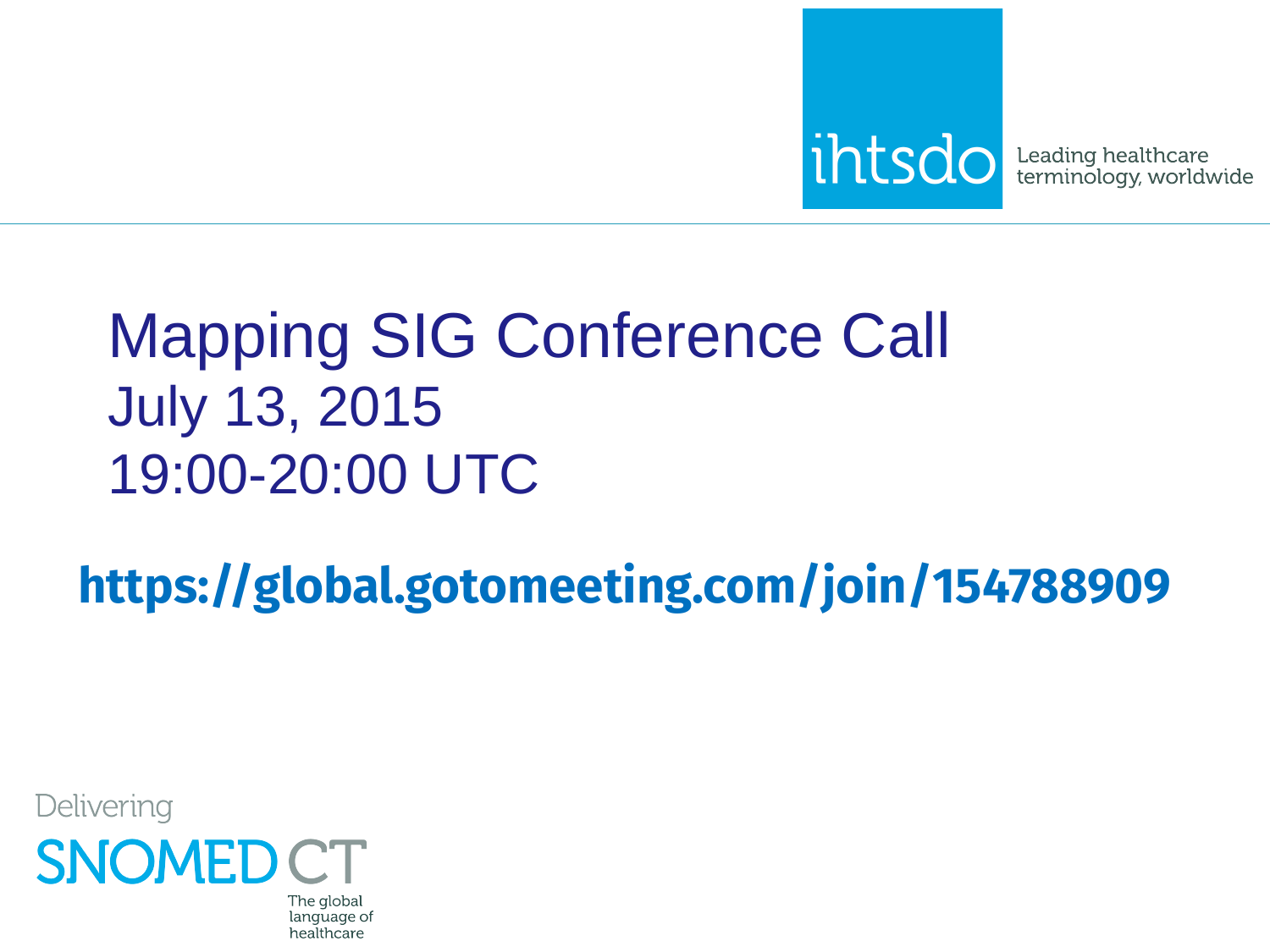

# Mapping SIG Conference Call July 13, 2015 19:00-20:00 UTC
https://global.gotomeeting.com/join/154788909